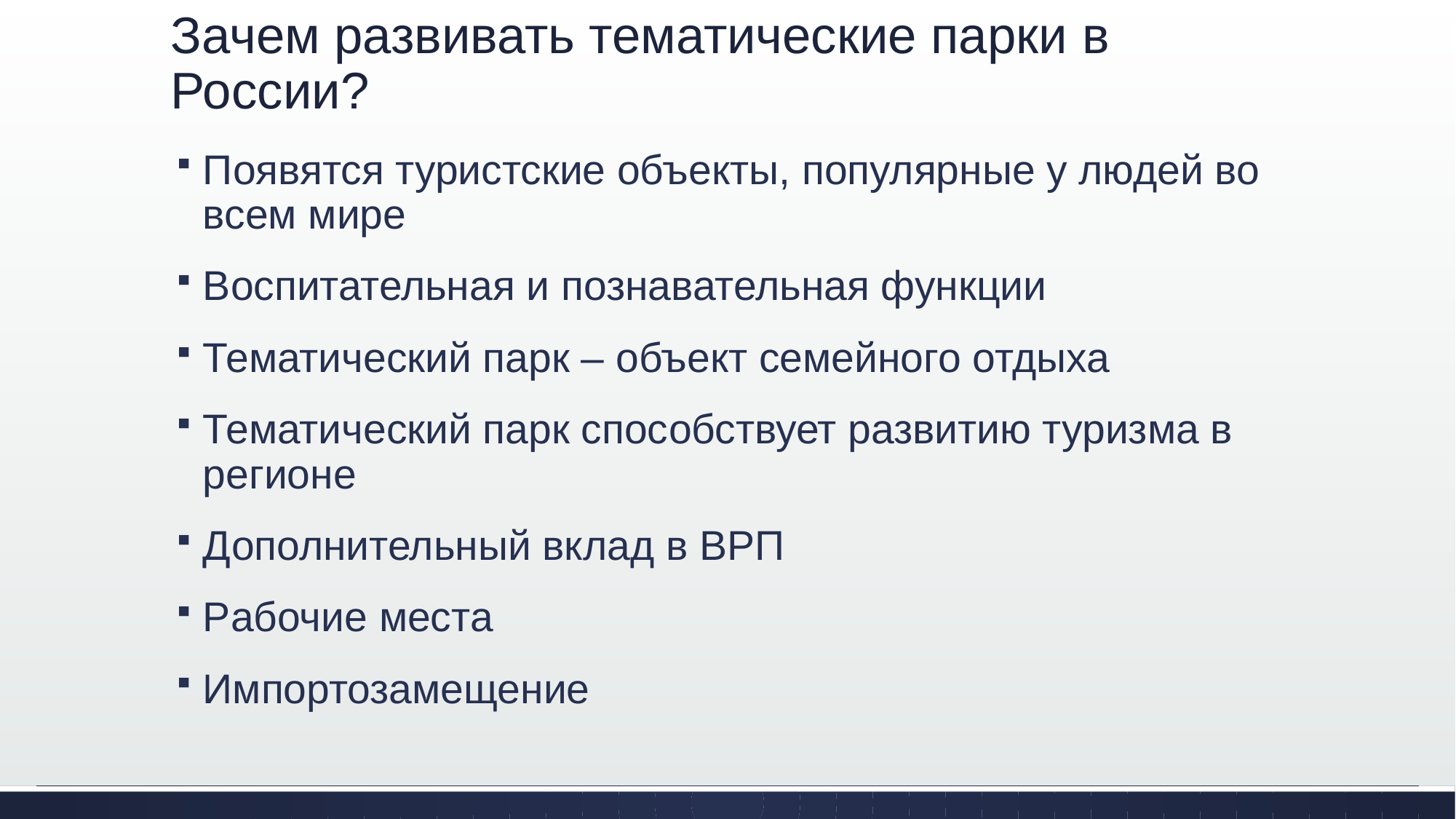

# Зачем развивать тематические парки в России?
Появятся туристские объекты, популярные у людей во всем мире
Воспитательная и познавательная функции
Тематический парк – объект семейного отдыха
Тематический парк способствует развитию туризма в регионе
Дополнительный вклад в ВРП
Рабочие места
Импортозамещение